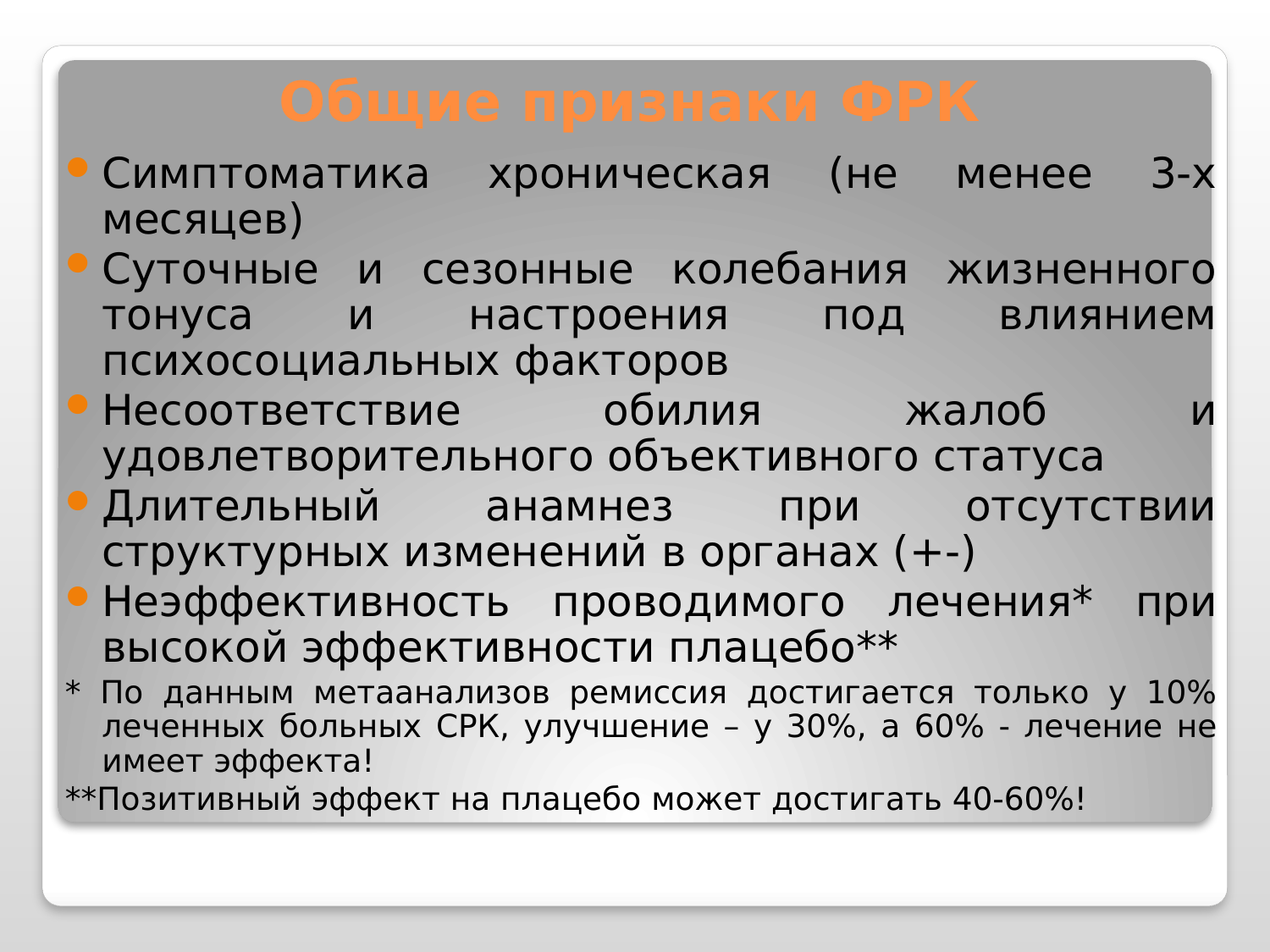

Общие признаки ФРК
Симптоматика хроническая (не менее 3-х месяцев)
Суточные и сезонные колебания жизненного тонуса и настроения под влиянием психосоциальных факторов
Несоответствие обилия жалоб и удовлетворительного объективного статуса
Длительный анамнез при отсутствии структурных изменений в органах (+-)
Неэффективность проводимого лечения* при высокой эффективности плацебо**
* По данным метаанализов ремиссия достигается только у 10% леченных больных CРК, улучшение – у 30%, а 60% - лечение не имеет эффекта!
**Позитивный эффект на плацебо может достигать 40-60%!